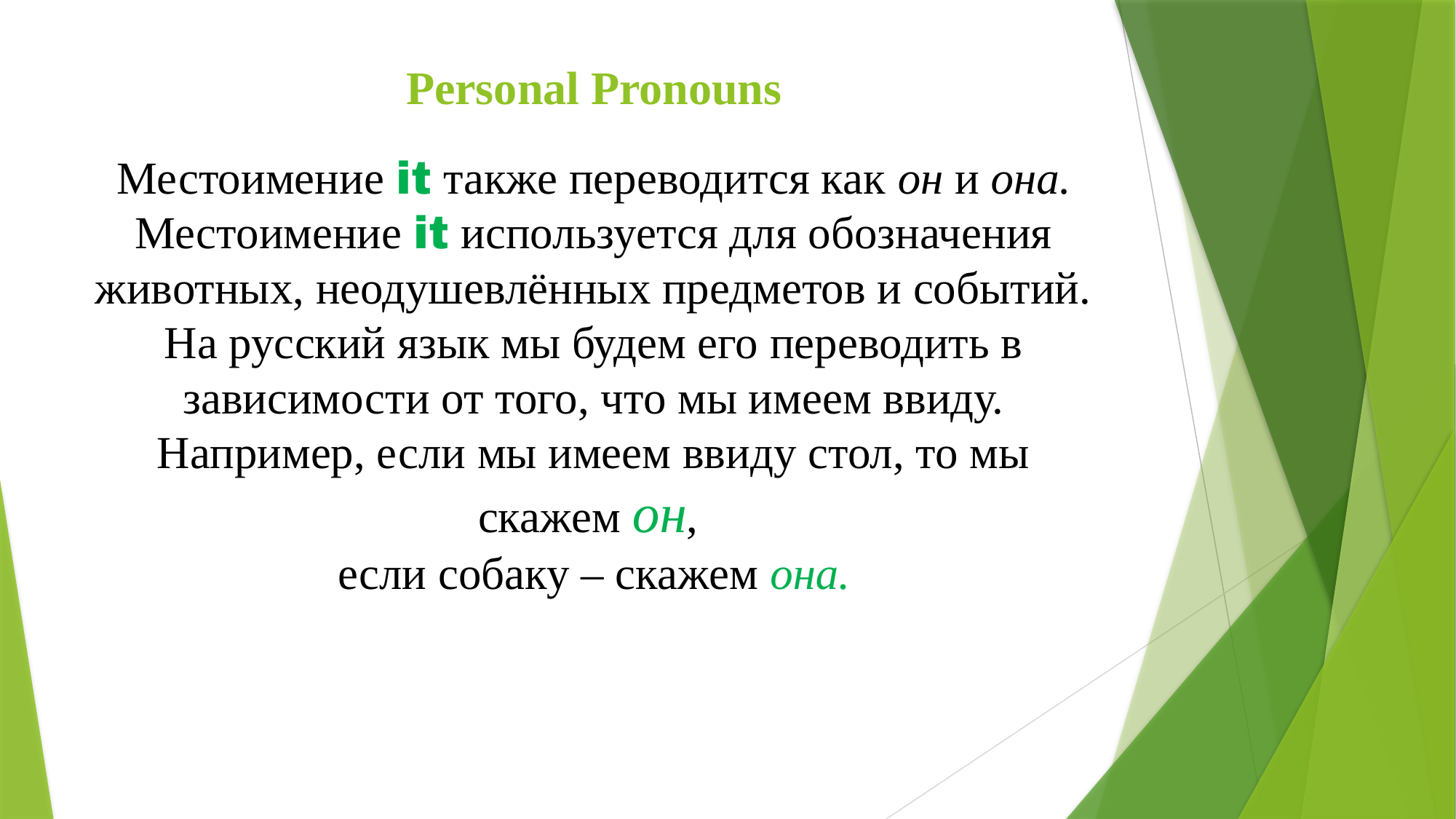

# Personal Pronouns
Местоимение it также переводится как он и она. Местоимение it используется для обозначения животных, неодушевлённых предметов и событий. На русский язык мы будем его переводить в зависимости от того, что мы имеем ввиду. Например, если мы имеем ввиду стол, то мы скажем он,
если собаку – скажем она.